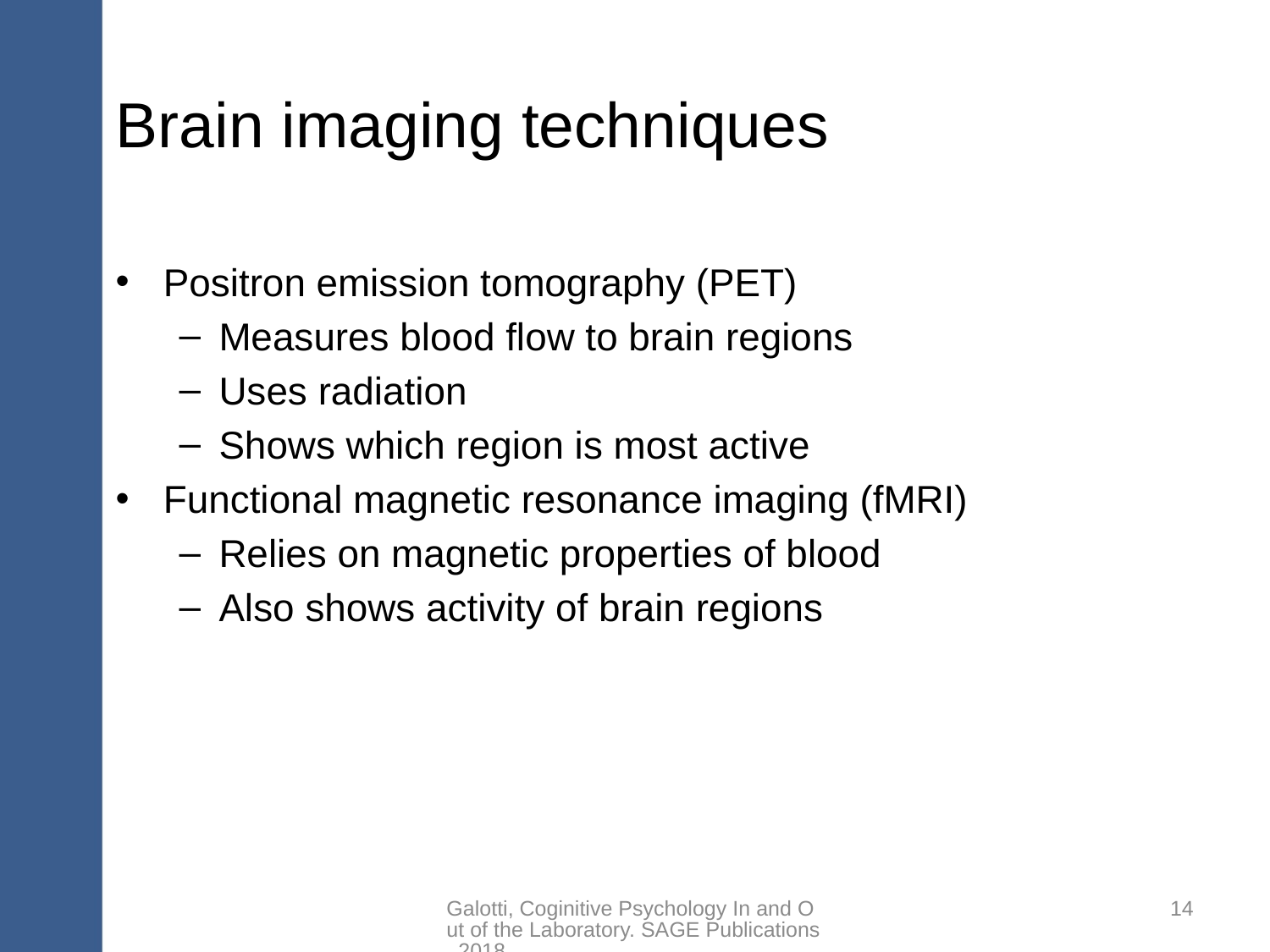

# Brain imaging techniques
Positron emission tomography (PET)
Measures blood flow to brain regions
Uses radiation
Shows which region is most active
Functional magnetic resonance imaging (fMRI)
Relies on magnetic properties of blood
Also shows activity of brain regions
Galotti, Coginitive Psychology In and Out of the Laboratory. SAGE Publications, 2018.
14